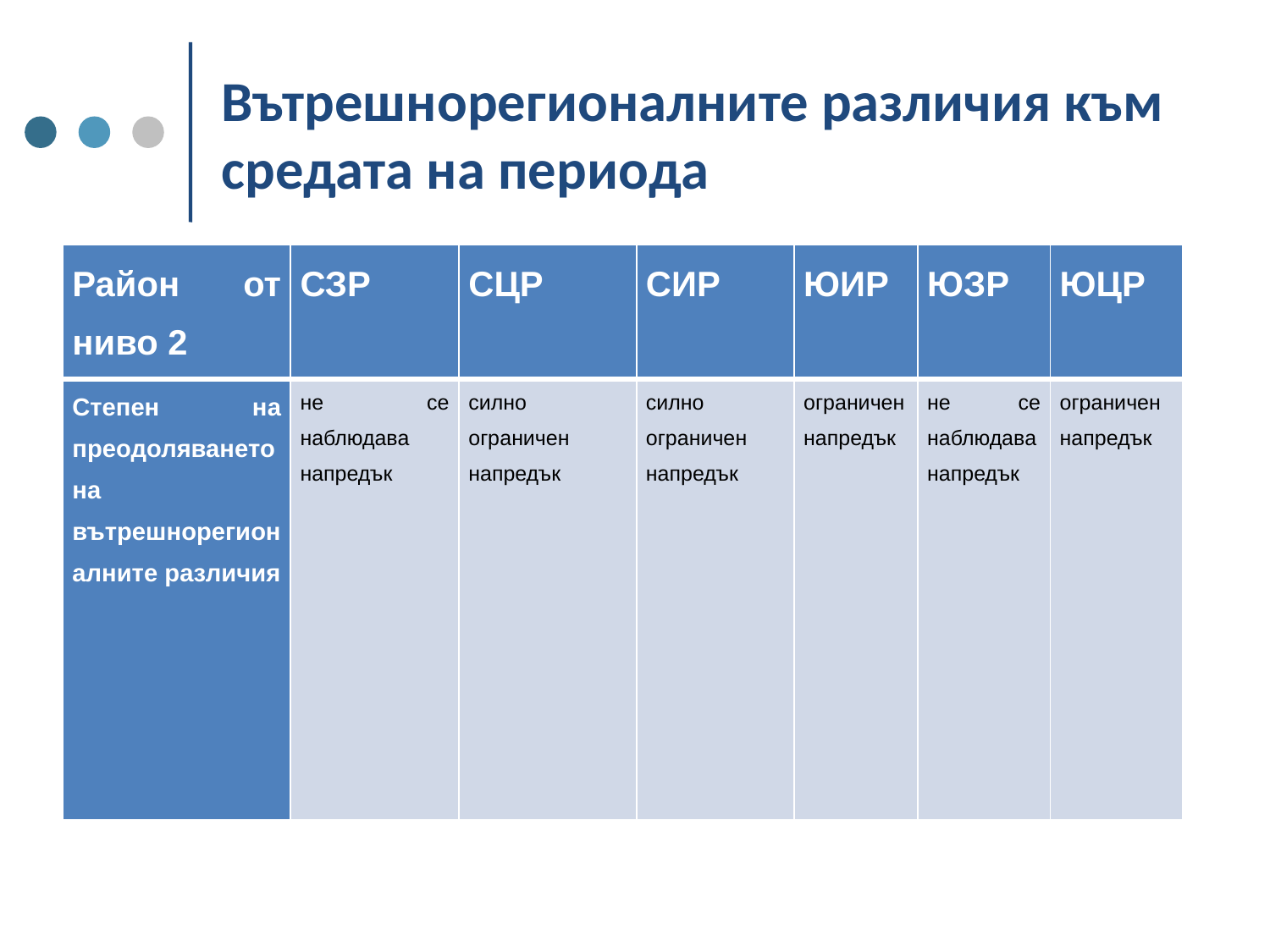

# Вътрешнорегионалните различия към средата на периода
| Район от ниво 2 | СЗР | СЦР | СИР | ЮИР | ЮЗР | ЮЦР |
| --- | --- | --- | --- | --- | --- | --- |
| Степен на преодоляването на вътрешнорегионалните различия | не се наблюдава напредък | силно ограничен напредък | силно ограничен напредък | ограничен напредък | не се наблюдава напредък | ограничен напредък |